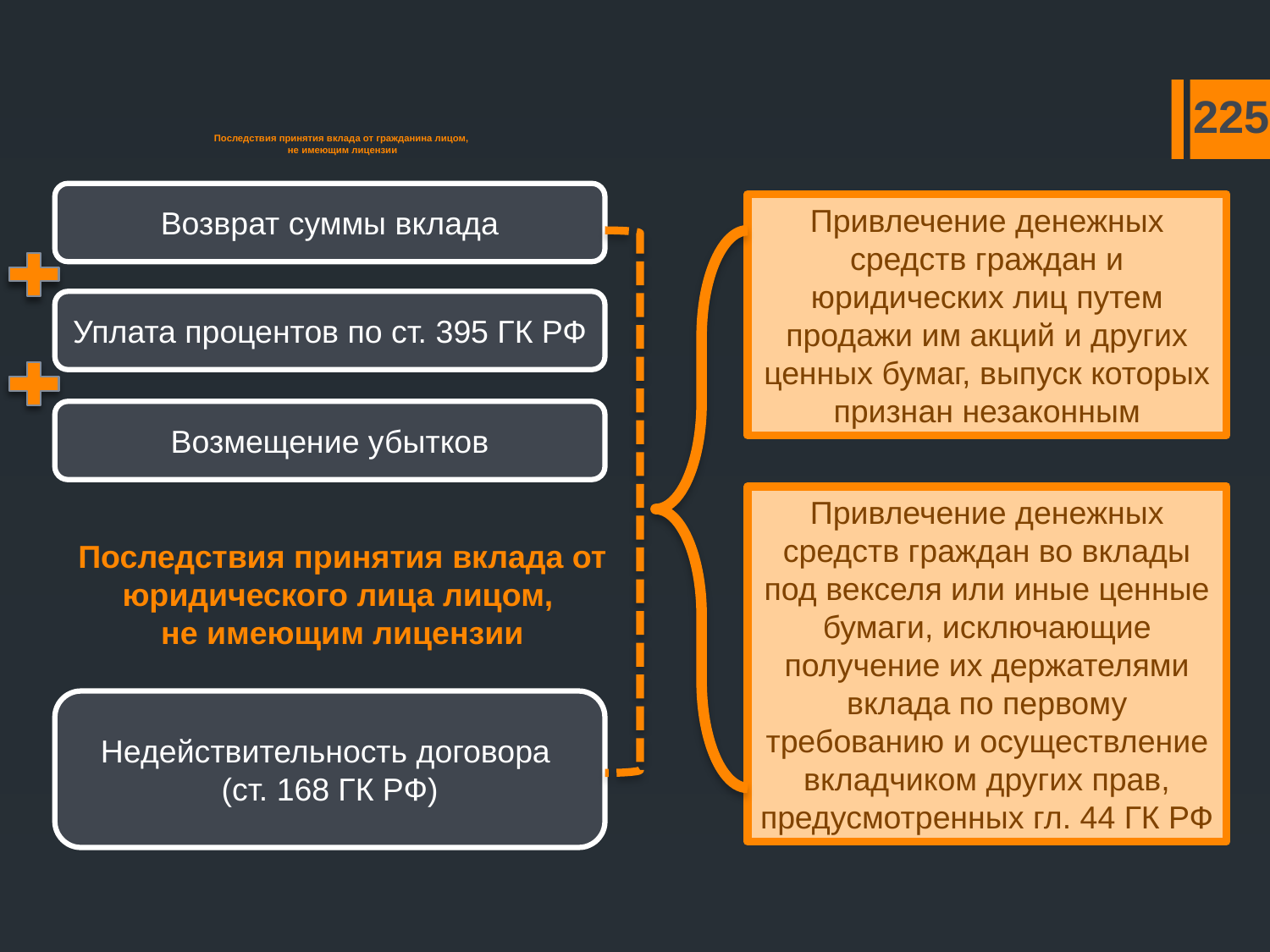

# Последствия принятия вклада от гражданина лицом, не имеющим лицензии
225
Возврат суммы вклада
Привлечение денежных средств граждан и юридических лиц путем продажи им акций и других ценных бумаг, выпуск которых признан незаконным

Уплата процентов по ст. 395 ГК РФ

Возмещение убытков
Привлечение денежных средств граждан во вклады под векселя или иные ценные бумаги, исключающие получение их держателями вклада по первому требованию и осуществление вкладчиком других прав, предусмотренных гл. 44 ГК РФ
Последствия принятия вклада от юридического лица лицом,
не имеющим лицензии
Недействительность договора
(ст. 168 ГК РФ)